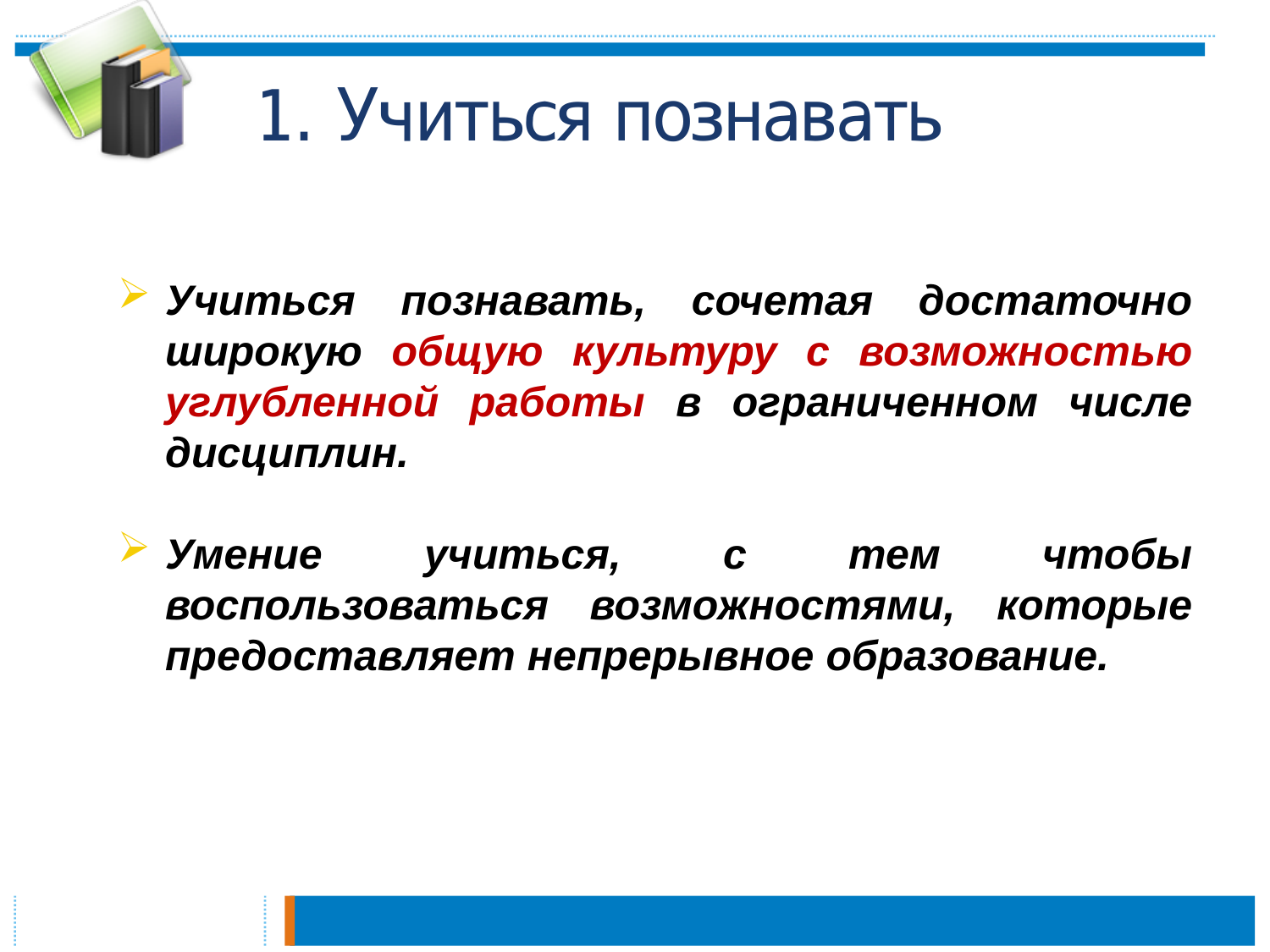

# 1. Учиться познавать

Учиться познавать, сочетая достаточно широкую общую культуру с возможностью углубленной работы в ограниченном числе дисциплин.

Умение учиться, с тем чтобы воспользоваться возможностями, которые предоставляет непрерывное образование.